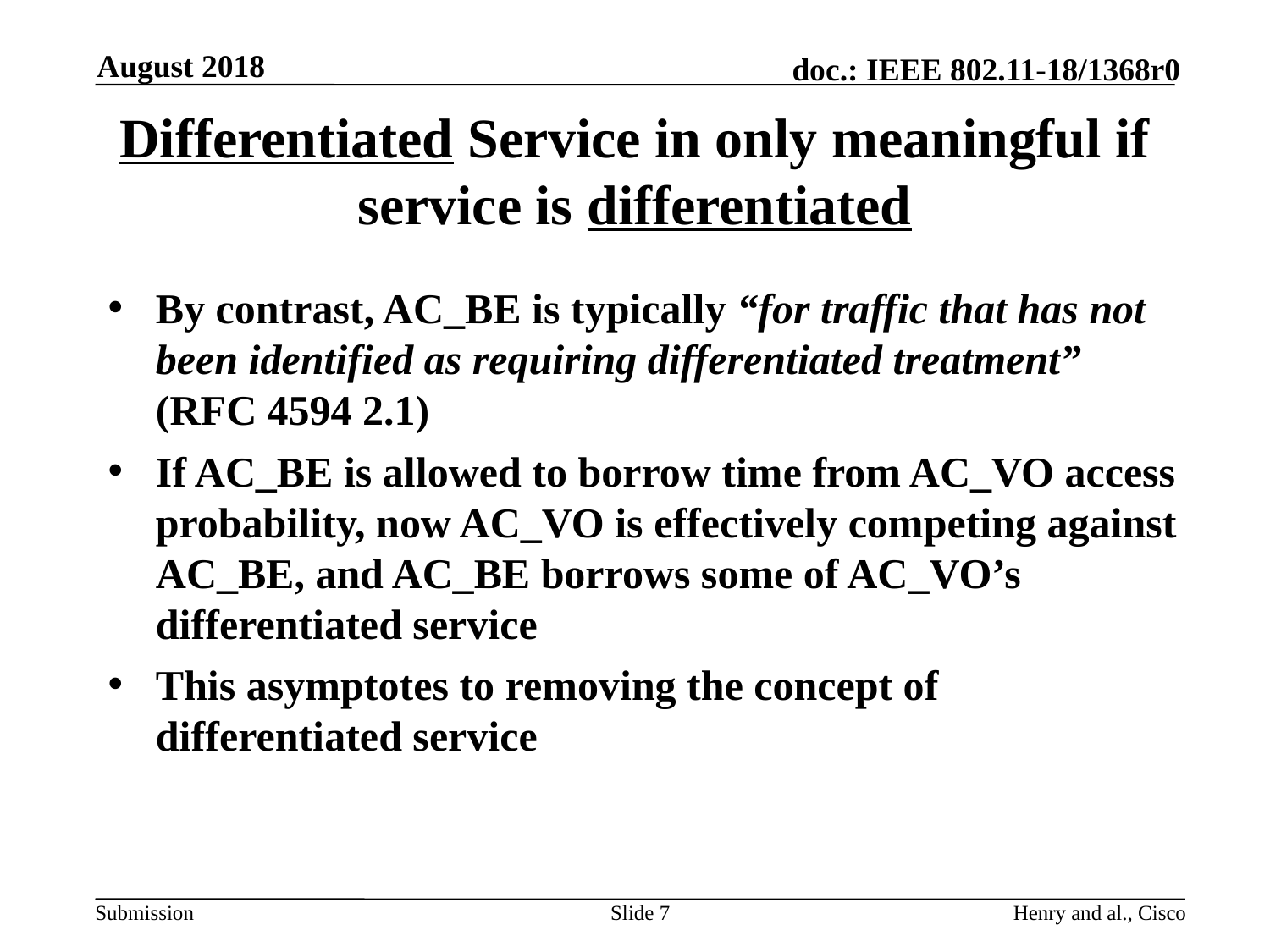

August 2018
# Differentiated Service in only meaningful if service is differentiated
By contrast, AC_BE is typically “for traffic that has not been identified as requiring differentiated treatment” (RFC 4594 2.1)
If AC_BE is allowed to borrow time from AC_VO access probability, now AC_VO is effectively competing against AC_BE, and AC_BE borrows some of AC_VO’s differentiated service
This asymptotes to removing the concept of differentiated service
Slide 7
Henry and al., Cisco